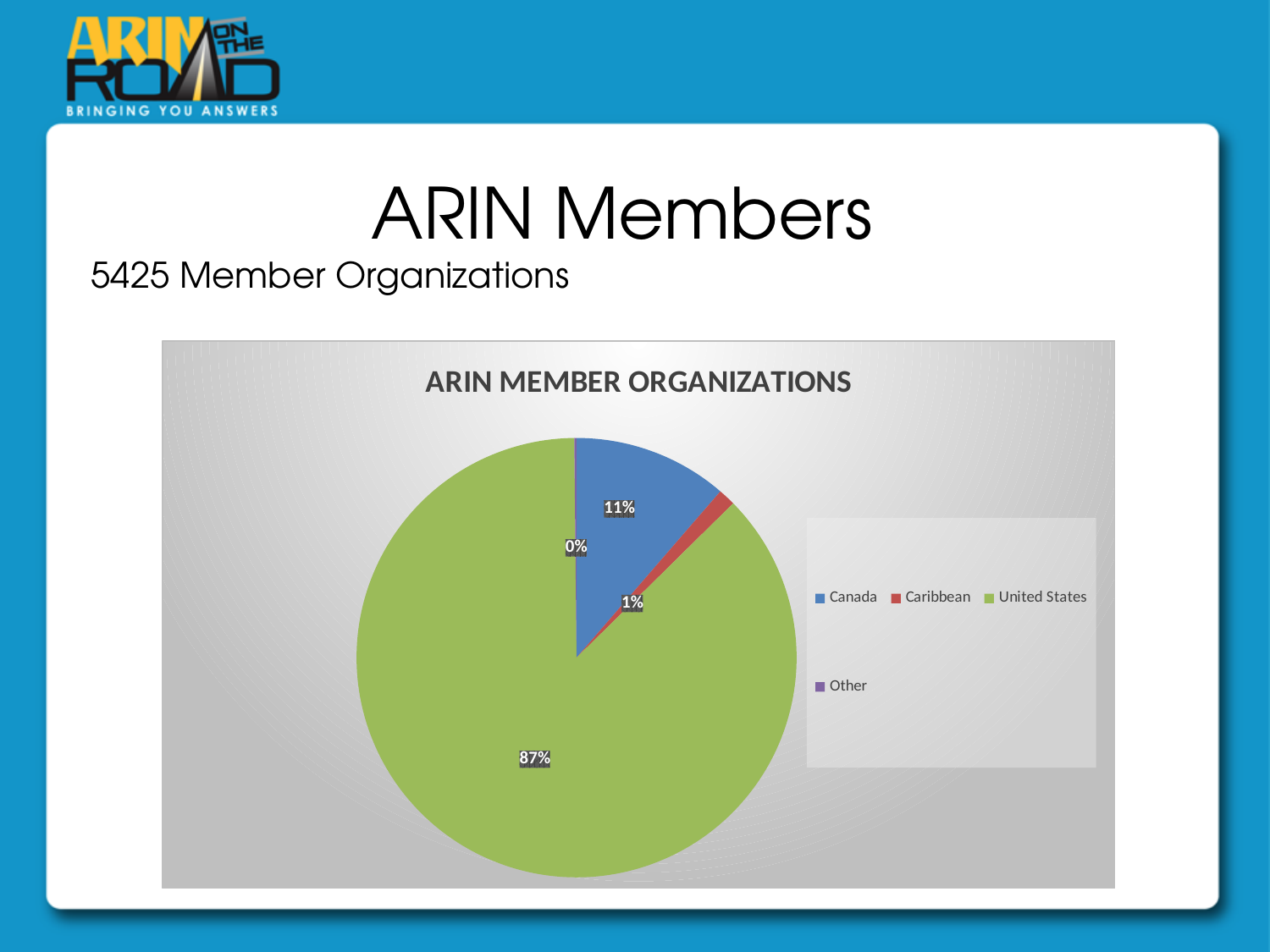

# ARIN Members
5425 Member Organizations

### Chart: ARIN MEMBER ORGANIZATIONS

| Category |  |
|---|---|
| Canada | 615.0 |
| Caribbean | 69.0 |
| United States | 4732.0 |
| Other | 9.0 |